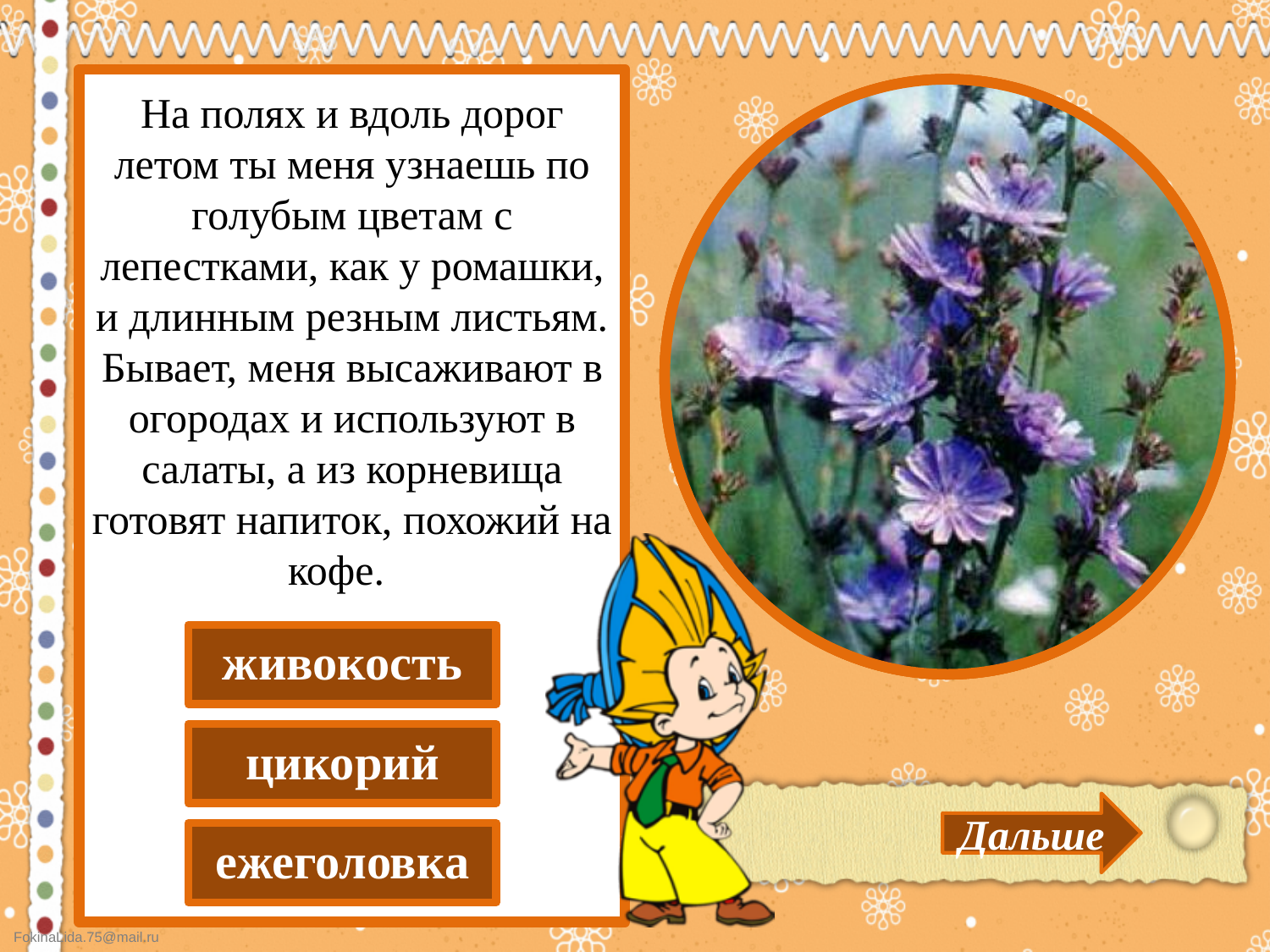

На полях и вдоль дорог летом ты меня узнаешь по голубым цветам с лепестками, как у ромашки, и длинным резным листьям. Бывает, меня высаживают в огородах и используют в салаты, а из корневища готовят напиток, похожий на кофе.

живокость
цикорий
Дальше
ежеголовка